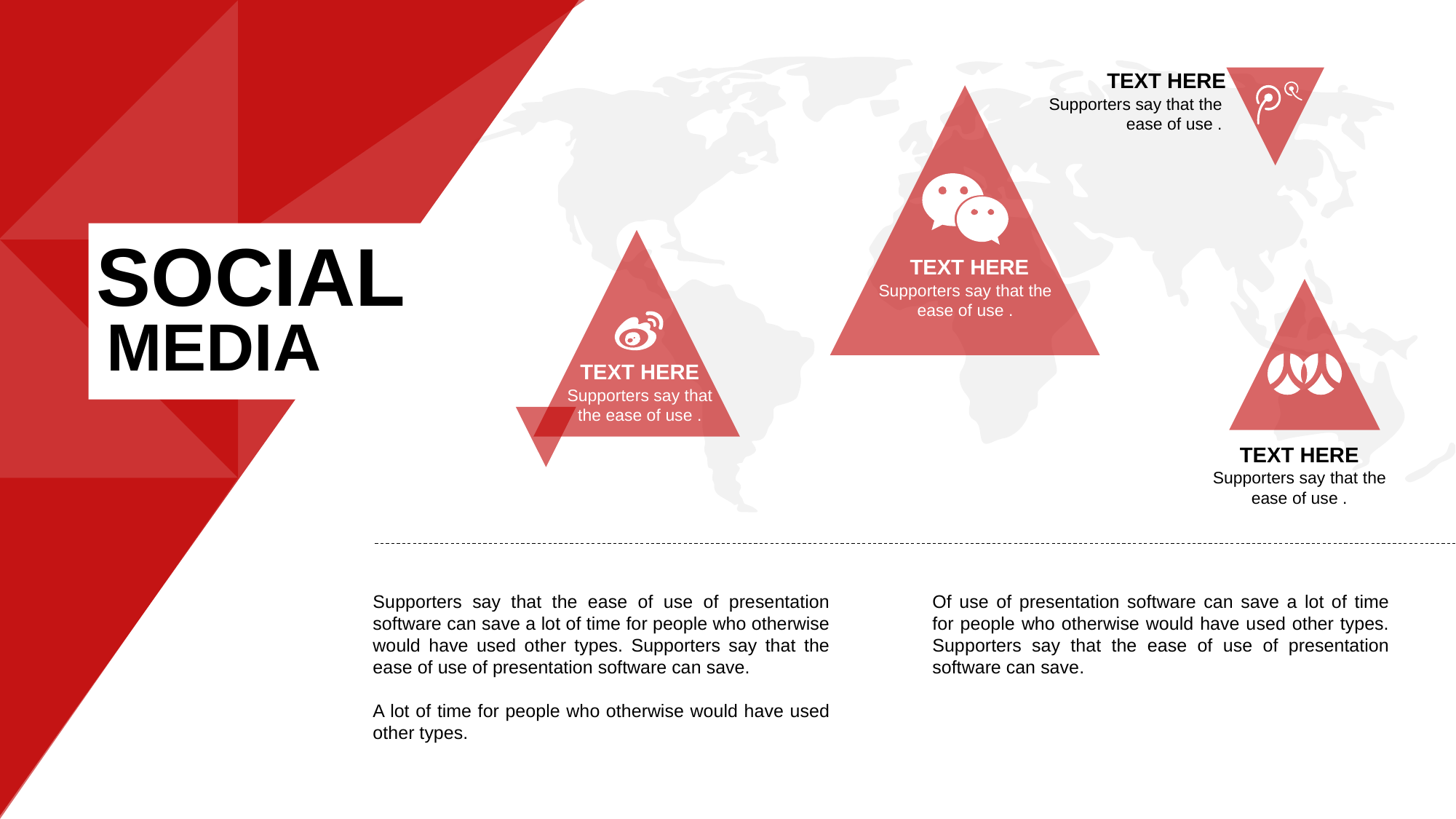

TEXT HERE

Supporters say that the ease of use .

SOCIAL

MEDIA

TEXT HERE
Supporters say that the ease of use .

TEXT HERE

Supporters say that the ease of use .

TEXT HERE
Supporters say that the ease of use .
Supporters say that the ease of use of presentation software can save a lot of time for people who otherwise would have used other types. Supporters say that the ease of use of presentation software can save.

A lot of time for people who otherwise would have used other types.
Of use of presentation software can save a lot of time for people who otherwise would have used other types. Supporters say that the ease of use of presentation software can save.